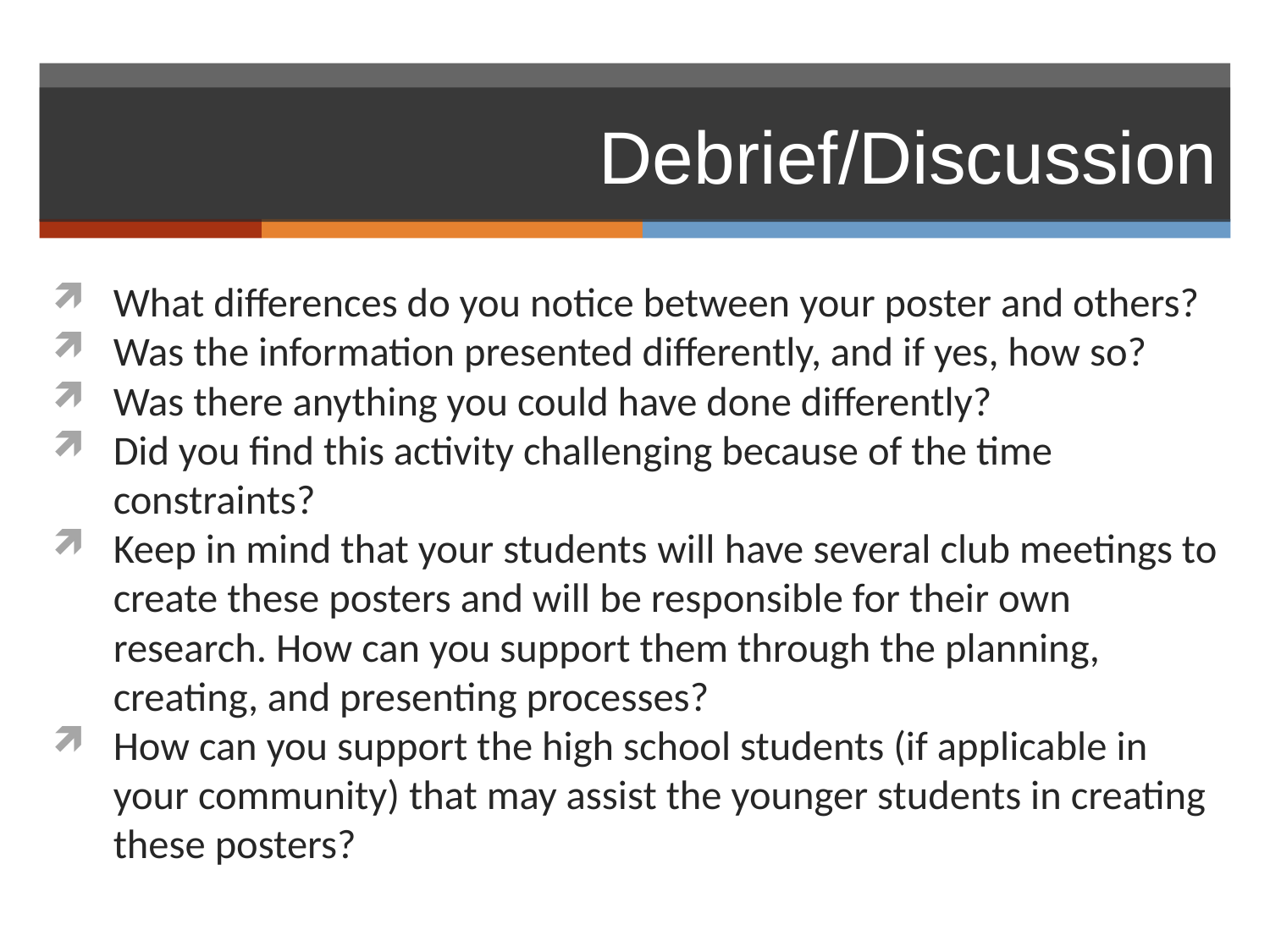

# Debrief/Discussion
What differences do you notice between your poster and others?
Was the information presented differently, and if yes, how so?
Was there anything you could have done differently?
Did you find this activity challenging because of the time constraints?
Keep in mind that your students will have several club meetings to create these posters and will be responsible for their own research. How can you support them through the planning, creating, and presenting processes?
How can you support the high school students (if applicable in your community) that may assist the younger students in creating these posters?